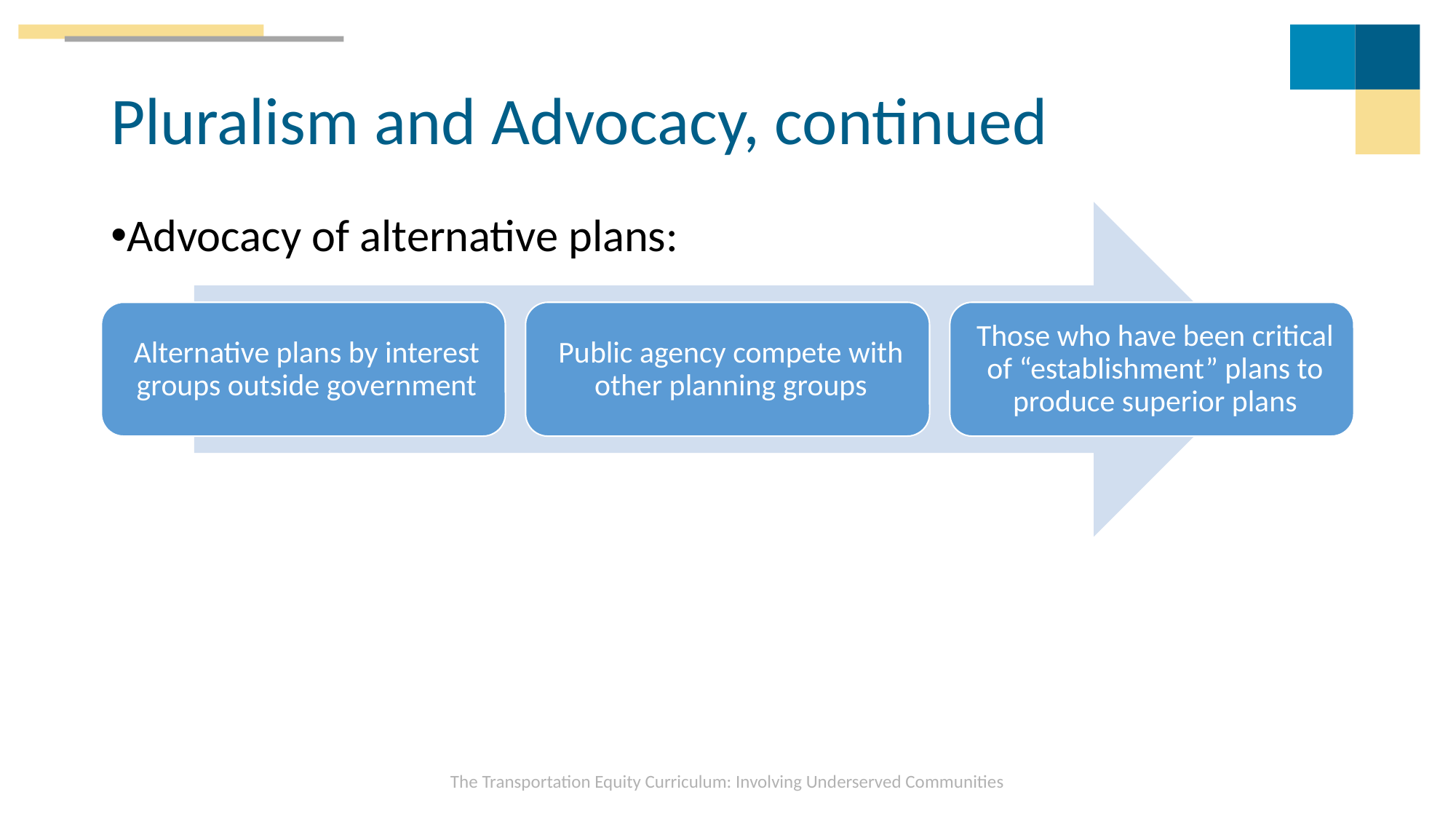

# Pluralism and Advocacy, continued
Alternative plans by interest groups outside government
Public agency compete with other planning groups
Those who have been critical of “establishment” plans to produce superior plans
Advocacy of alternative plans:
The Transportation Equity Curriculum: Involving Underserved Communities